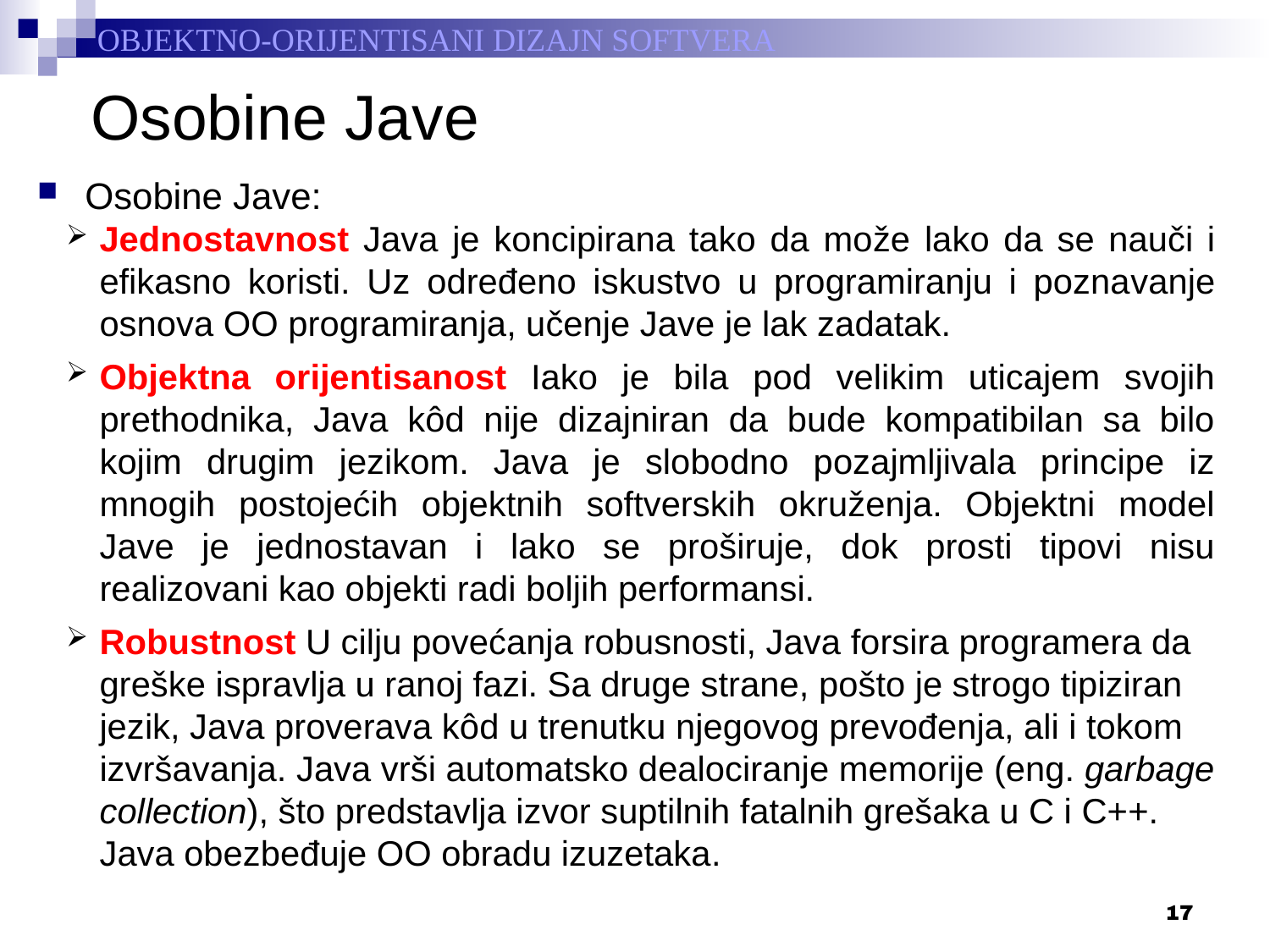

# Osobine Jave
Osobine Jave:
Jednostavnost Java je koncipirana tako da može lako da se nauči i efikasno koristi. Uz određeno iskustvo u programiranju i poznavanje osnova OO programiranja, učenje Jave je lak zadatak.
Objektna orijentisanost Iako je bila pod velikim uticajem svojih prethodnika, Java kôd nije dizajniran da bude kompatibilan sa bilo kojim drugim jezikom. Java je slobodno pozajmljivala principe iz mnogih postojećih objektnih softverskih okruženja. Objektni model Jave je jednostavan i lako se proširuje, dok prosti tipovi nisu realizovani kao objekti radi boljih performansi.
Robustnost U cilju povećanja robusnosti, Java forsira programera da greške ispravlja u ranoj fazi. Sa druge strane, pošto je strogo tipiziran jezik, Java proverava kôd u trenutku njegovog prevođenja, ali i tokom izvršavanja. Java vrši automatsko dealociranje memorije (eng. garbage collection), što predstavlja izvor suptilnih fatalnih grešaka u C i C++. Java obezbeđuje OO obradu izuzetaka.
17